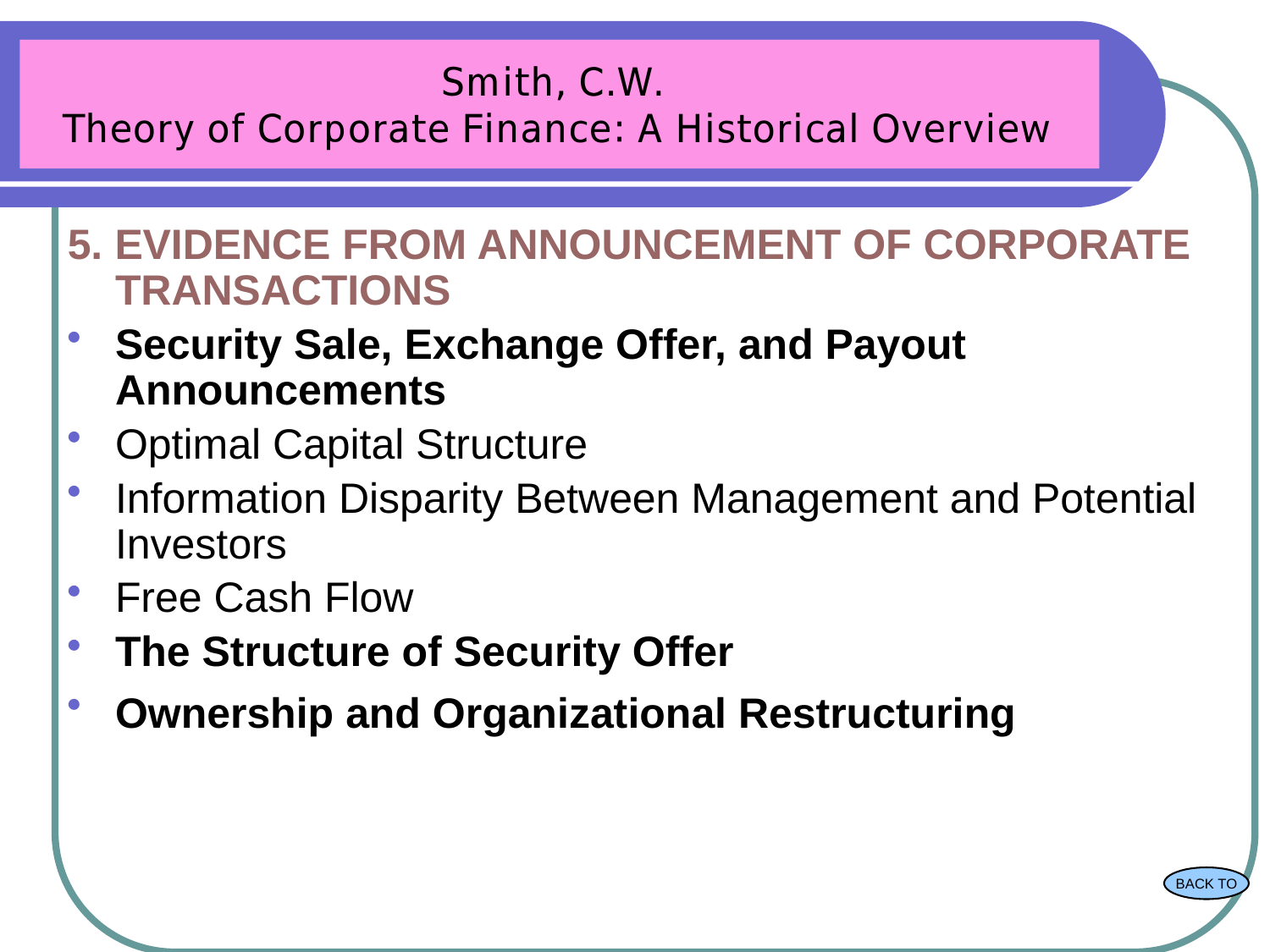

# Smith, C.W. Theory of Corporate Finance: A Historical Overview
5. EVIDENCE FROM ANNOUNCEMENT OF CORPORATE TRANSACTIONS
Security Sale, Exchange Offer, and Payout Announcements
Optimal Capital Structure
Information Disparity Between Management and Potential Investors
Free Cash Flow
The Structure of Security Offer
Ownership and Organizational Restructuring
BACK TO